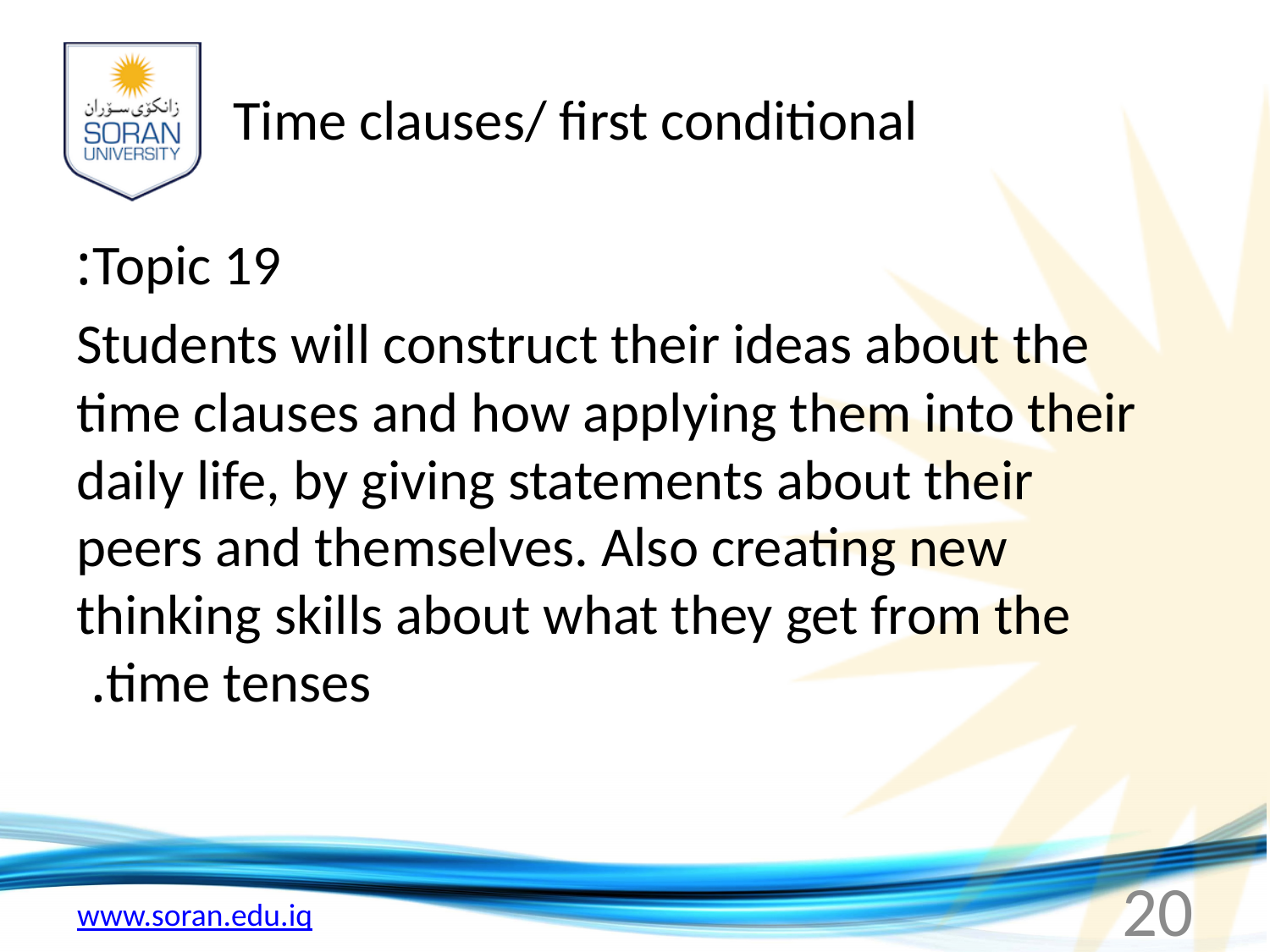

# Time clauses/ first conditional
Topic 19:
Students will construct their ideas about the time clauses and how applying them into their daily life, by giving statements about their peers and themselves. Also creating new thinking skills about what they get from the time tenses.
20